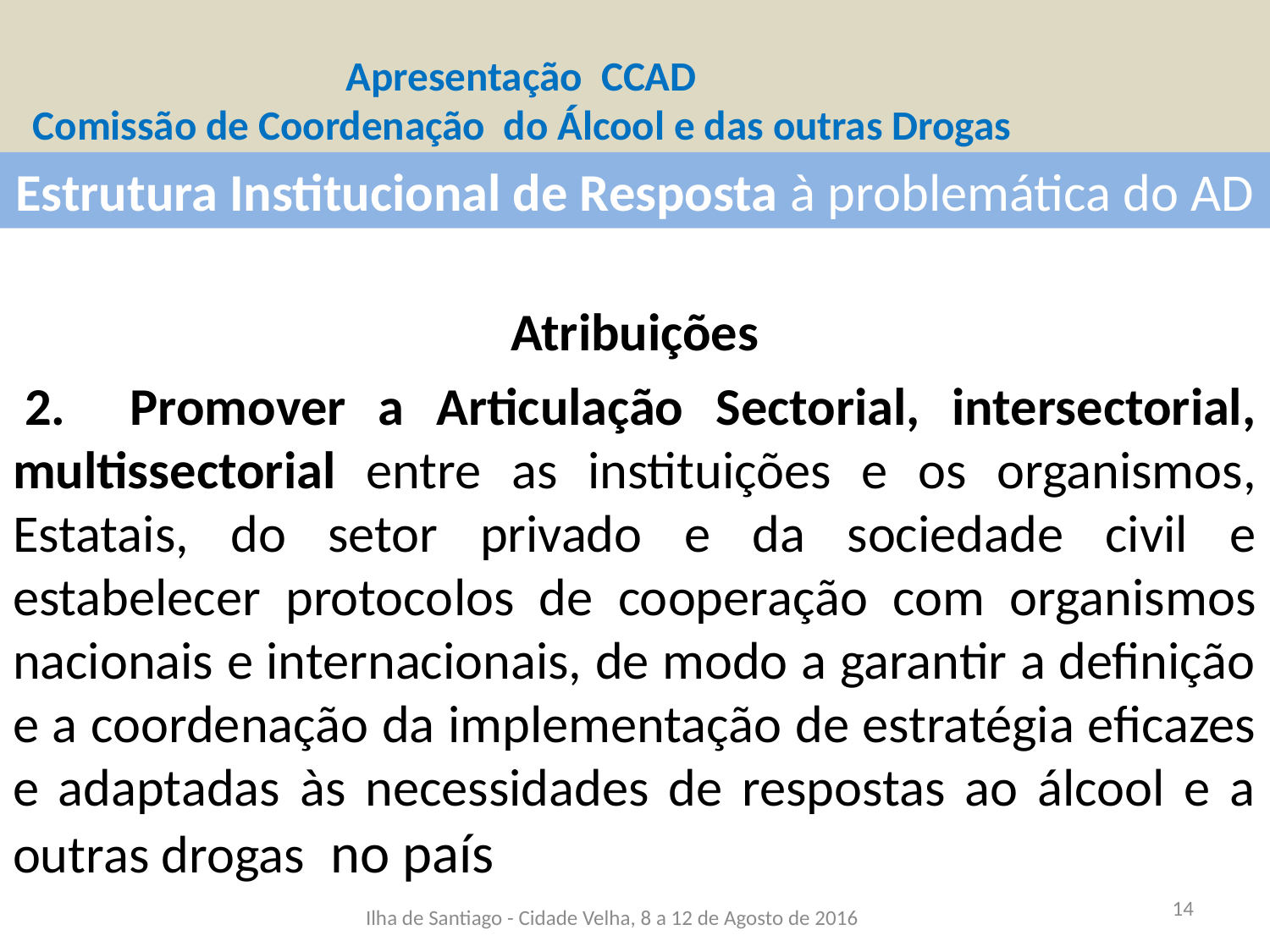

# Apresentação  CCAD Comissão de Coordenação  do Álcool e das outras Drogas
Estrutura Institucional de Resposta à problemática do AD

Atribuições
 2.  Promover a Articulação Sectorial, intersectorial, multissectorial entre as instituições e os organismos, Estatais, do setor privado e da sociedade civil e estabelecer protocolos de cooperação com organismos nacionais e internacionais, de modo a garantir a definição e a coordenação da implementação de estratégia eficazes e adaptadas às necessidades de respostas ao álcool e a outras drogas  no país

Ilha de Santiago - Cidade Velha, 8 a 12 de Agosto de 2016
14